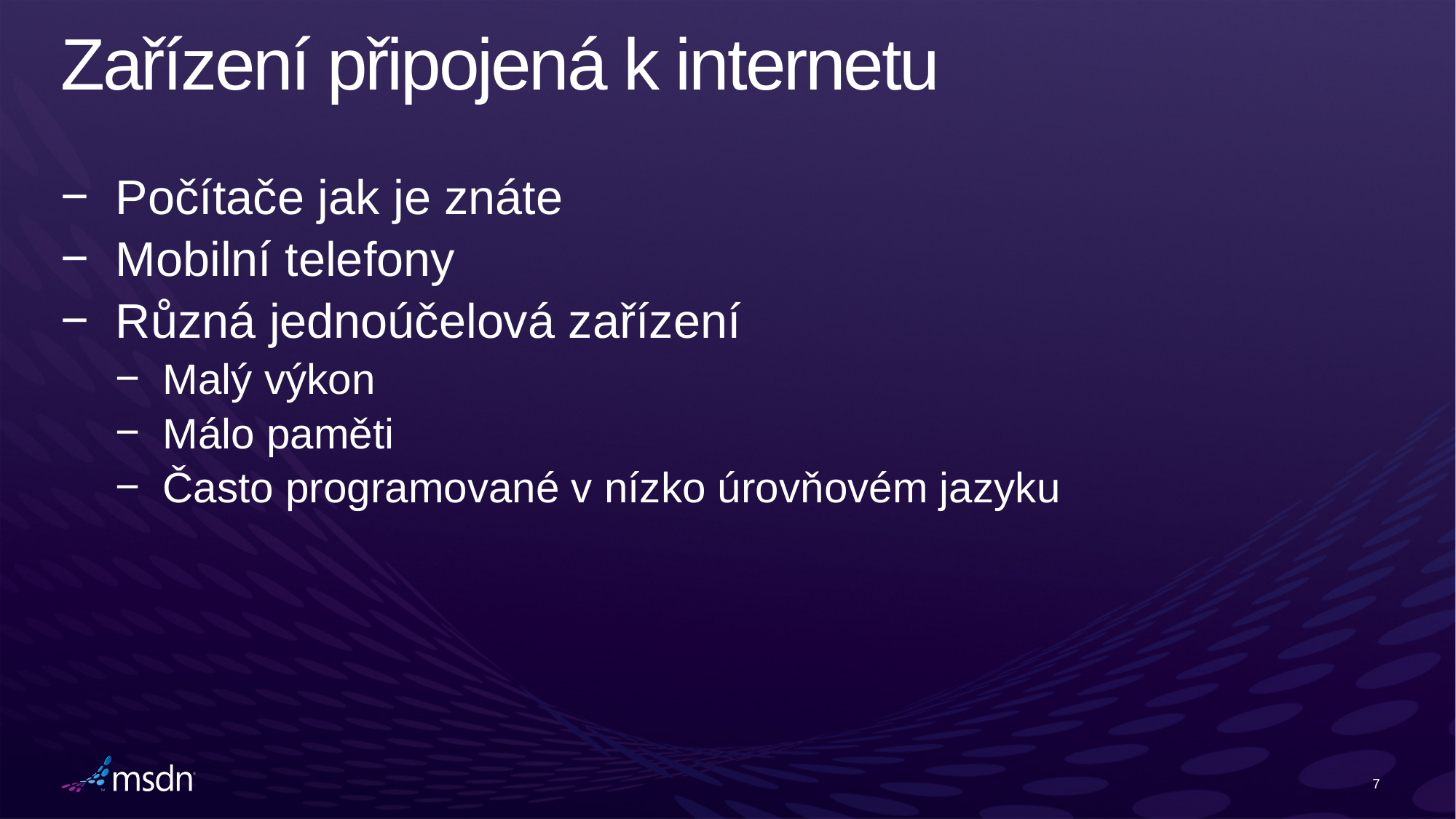

# Zařízení připojená k internetu
Počítače jak je znáte
Mobilní telefony
Různá jednoúčelová zařízení
Malý výkon
Málo paměti
Často programované v nízko úrovňovém jazyku
7